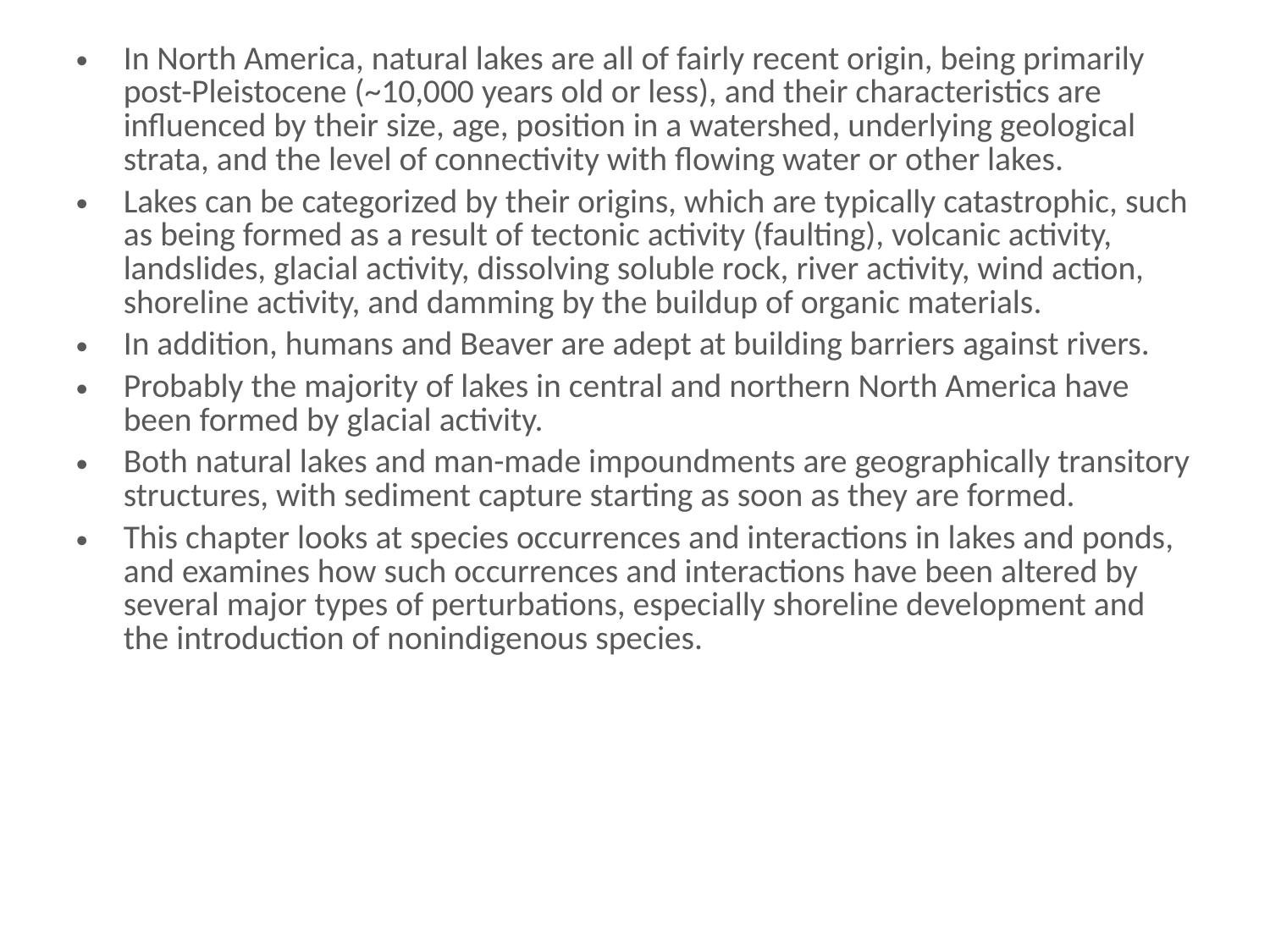

# In North America, natural lakes are all of fairly recent origin, being primar...
In North America, natural lakes are all of fairly recent origin, being primarily post-Pleistocene (~10,000 years old or less), and their characteristics are influenced by their size, age, position in a watershed, underlying geological strata, and the level of connectivity with flowing water or other lakes.
Lakes can be categorized by their origins, which are typically catastrophic, such as being formed as a result of tectonic activity (faulting), volcanic activity, landslides, glacial activity, dissolving soluble rock, river activity, wind action, shoreline activity, and damming by the buildup of organic materials.
In addition, humans and Beaver are adept at building barriers against rivers.
Probably the majority of lakes in central and northern North America have been formed by glacial activity.
Both natural lakes and man-made impoundments are geographically transitory structures, with sediment capture starting as soon as they are formed.
This chapter looks at species occurrences and interactions in lakes and ponds, and examines how such occurrences and interactions have been altered by several major types of perturbations, especially shoreline development and the introduction of nonindigenous species.